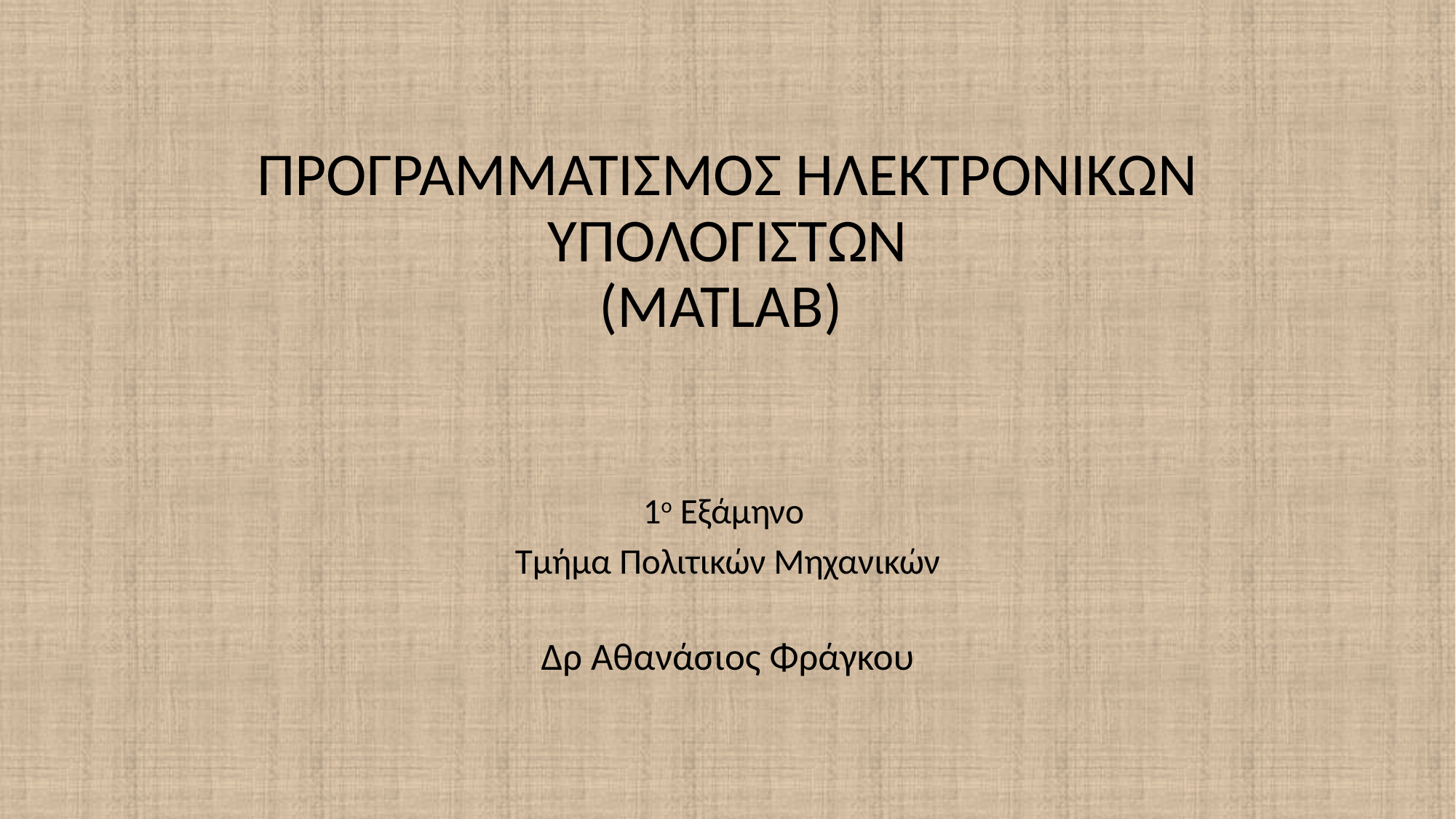

# ΠΡΟΓΡΑΜΜΑΤΙΣΜΟΣ ΗΛΕΚΤΡΟΝΙΚΩΝ ΥΠΟΛΟΓΙΣΤΩΝ (MATLAB)
1ο Εξάμηνο
Τμήμα Πολιτικών Μηχανικών

Δρ Αθανάσιος Φράγκου